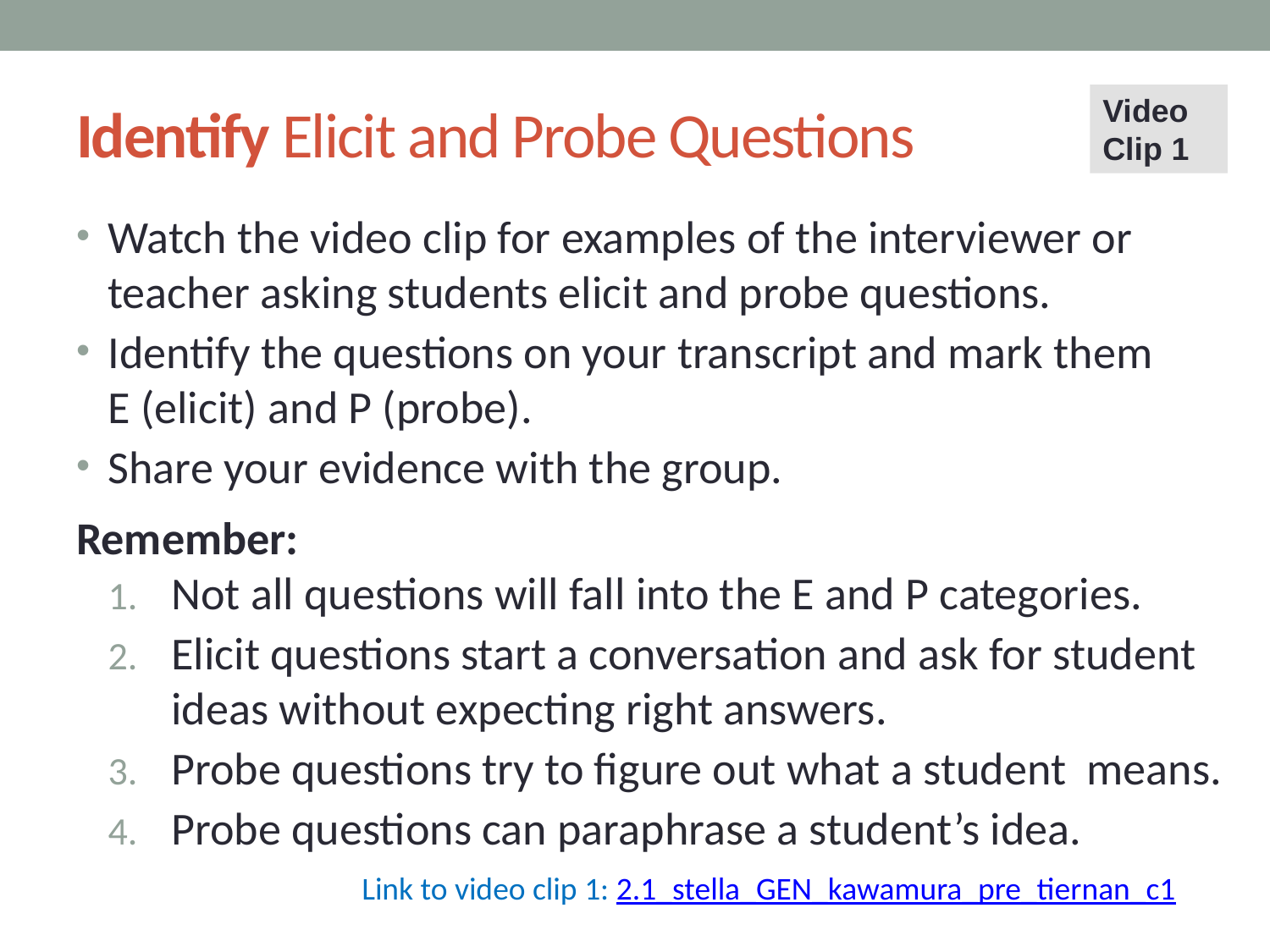

# Identify Elicit and Probe Questions
Video Clip 1
Watch the video clip for examples of the interviewer or teacher asking students elicit and probe questions.
Identify the questions on your transcript and mark them
E (elicit) and P (probe).
Share your evidence with the group.
Remember:
Not all questions will fall into the E and P categories.
Elicit questions start a conversation and ask for student ideas without expecting right answers.
Probe questions try to figure out what a student  means.
Probe questions can paraphrase a student’s idea.

Link to video clip 1: 2.1_stella_GEN_kawamura_pre_tiernan_c1